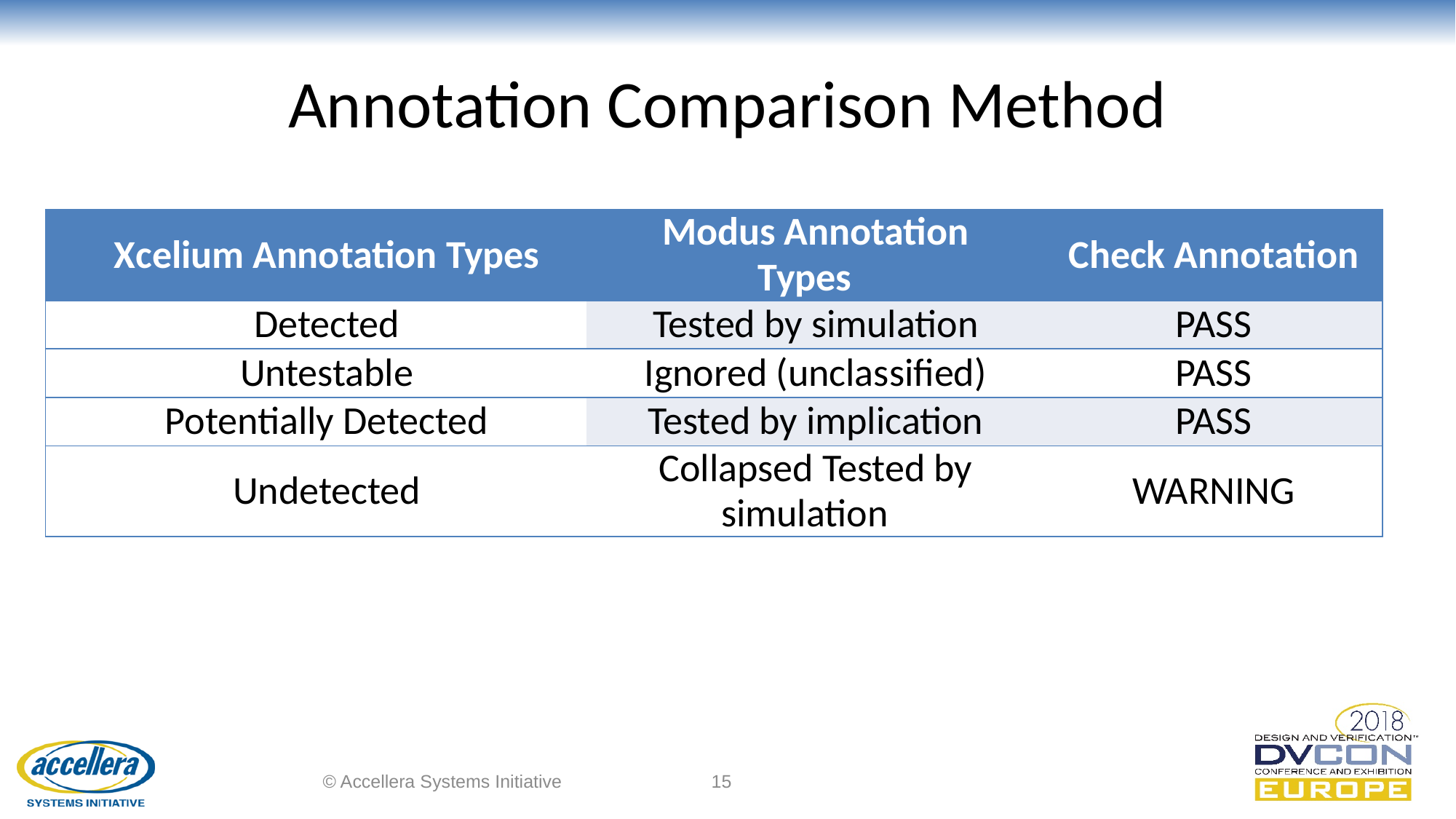

# Annotation Comparison Method
| Xcelium Annotation Types | Modus Annotation Types | Check Annotation |
| --- | --- | --- |
| Detected | Tested by simulation | PASS |
| Untestable | Ignored (unclassified) | PASS |
| Potentially Detected | Tested by implication | PASS |
| Undetected | Collapsed Tested by simulation | WARNING |
© Accellera Systems Initiative
15